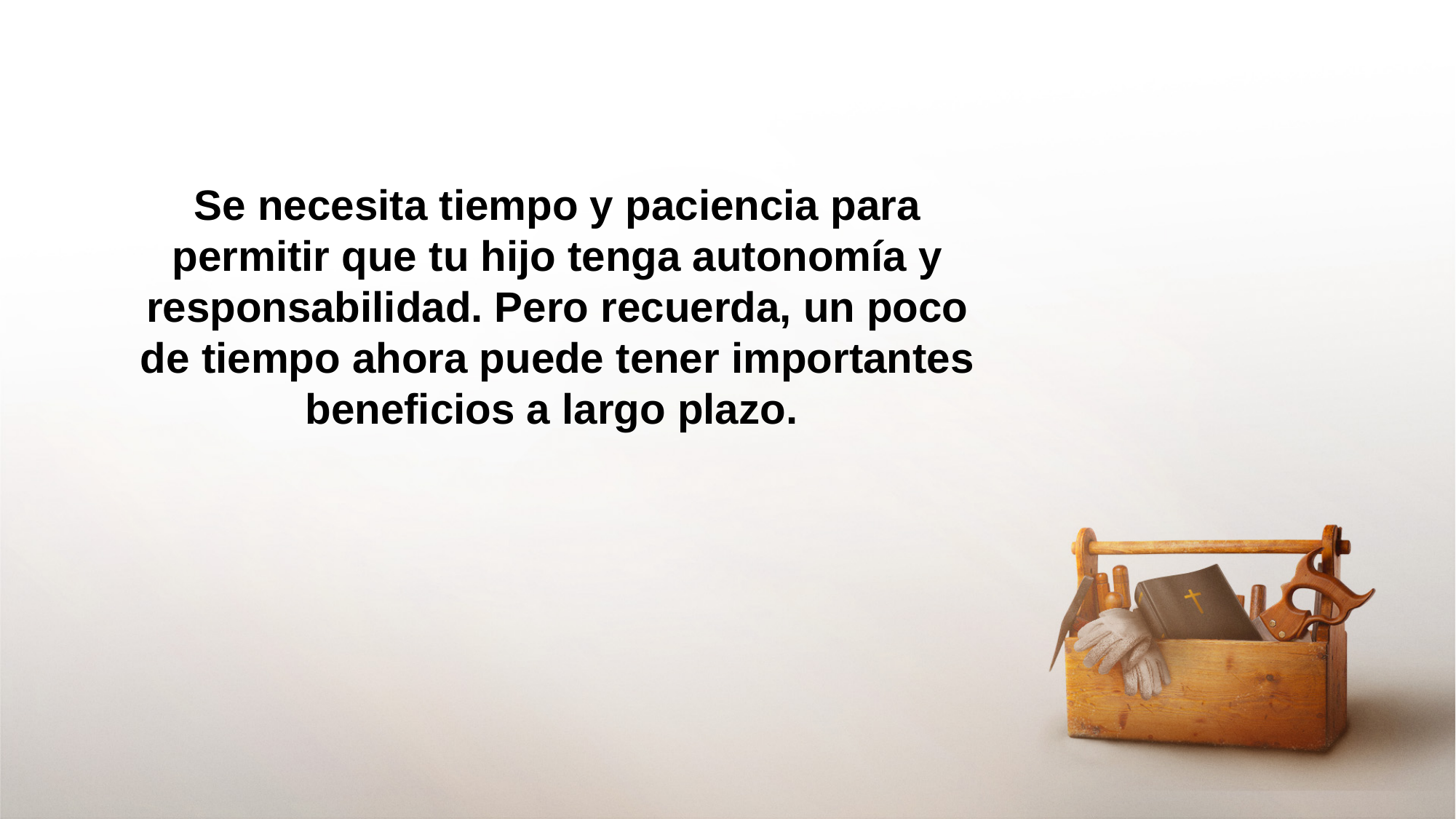

Se necesita tiempo y paciencia para permitir que tu hijo tenga autonomía y responsabilidad. Pero recuerda, un poco de tiempo ahora puede tener importantes beneficios a largo plazo.